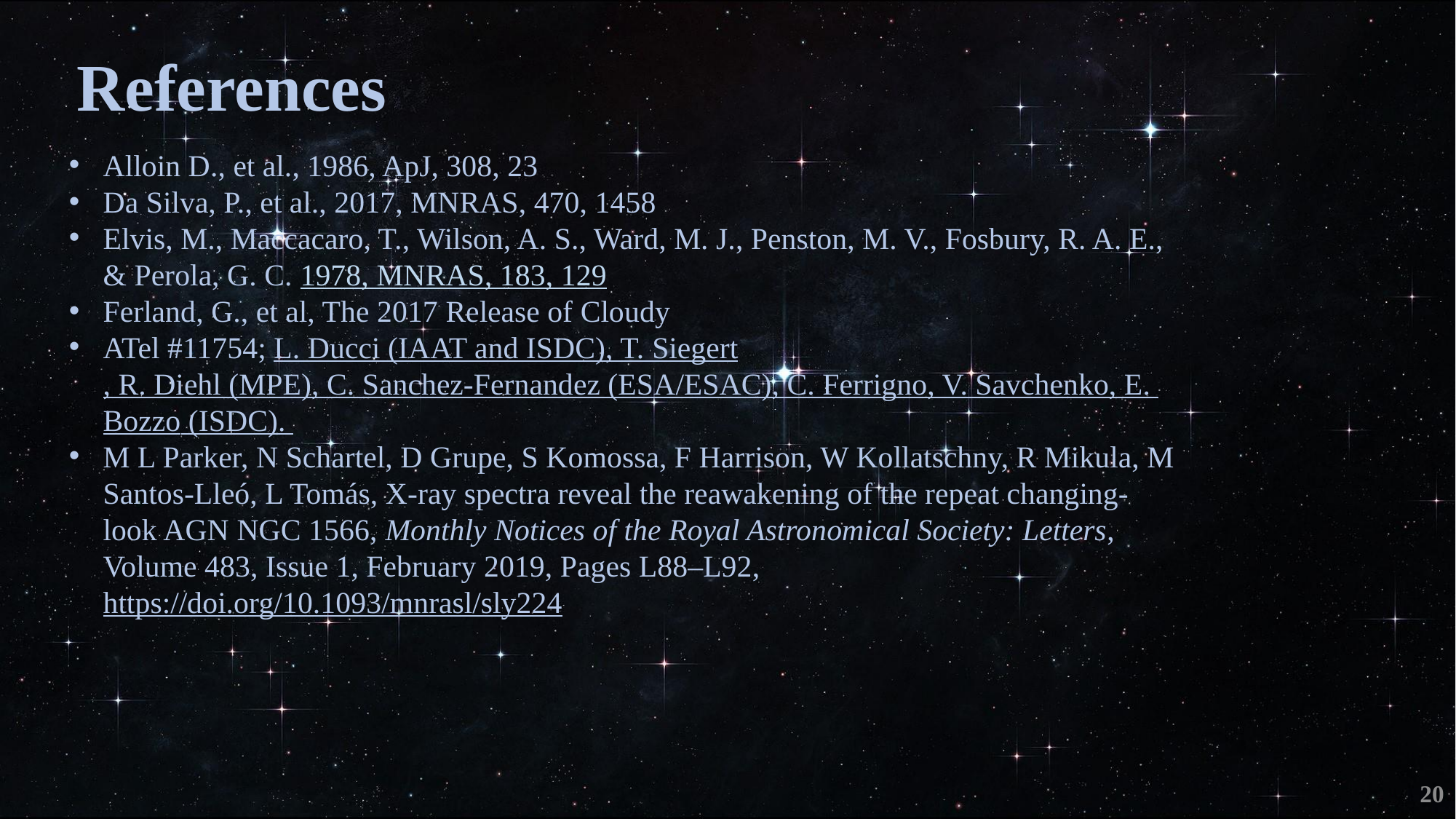

References

Alloin D., et al., 1986, ApJ, 308, 23
Da Silva, P., et al., 2017, MNRAS, 470, 1458
Elvis, M., Maccacaro, T., Wilson, A. S., Ward, M. J., Penston, M. V., Fosbury, R. A. E., & Perola, G. C. 1978, MNRAS, 183, 129
Ferland, G., et al, The 2017 Release of Cloudy
ATel #11754; L. Ducci (IAAT and ISDC), T. Siegert, R. Diehl (MPE), C. Sanchez-Fernandez (ESA/ESAC), C. Ferrigno, V. Savchenko, E. Bozzo (ISDC).
M L Parker, N Schartel, D Grupe, S Komossa, F Harrison, W Kollatschny, R Mikula, M Santos-Lleó, L Tomás, X-ray spectra reveal the reawakening of the repeat changing-look AGN NGC 1566, Monthly Notices of the Royal Astronomical Society: Letters, Volume 483, Issue 1, February 2019, Pages L88–L92, https://doi.org/10.1093/mnrasl/sly224
20